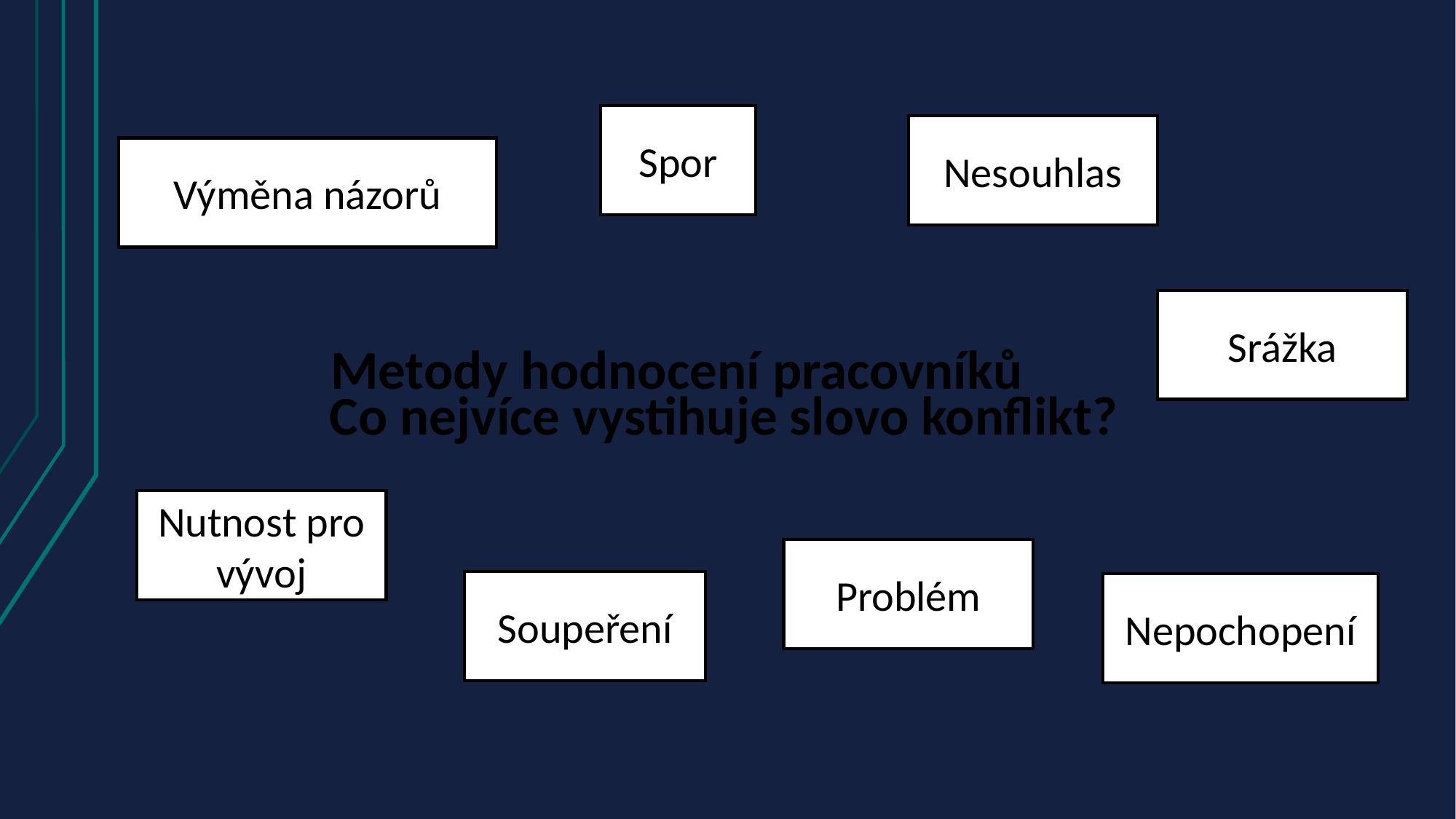

Spor
Nesouhlas
Výměna názorů
Srážka
Metody hodnocení pracovníků
# Co nejvíce vystihuje slovo konflikt?
Nutnost pro vývoj
Problém
Soupeření
Nepochopení